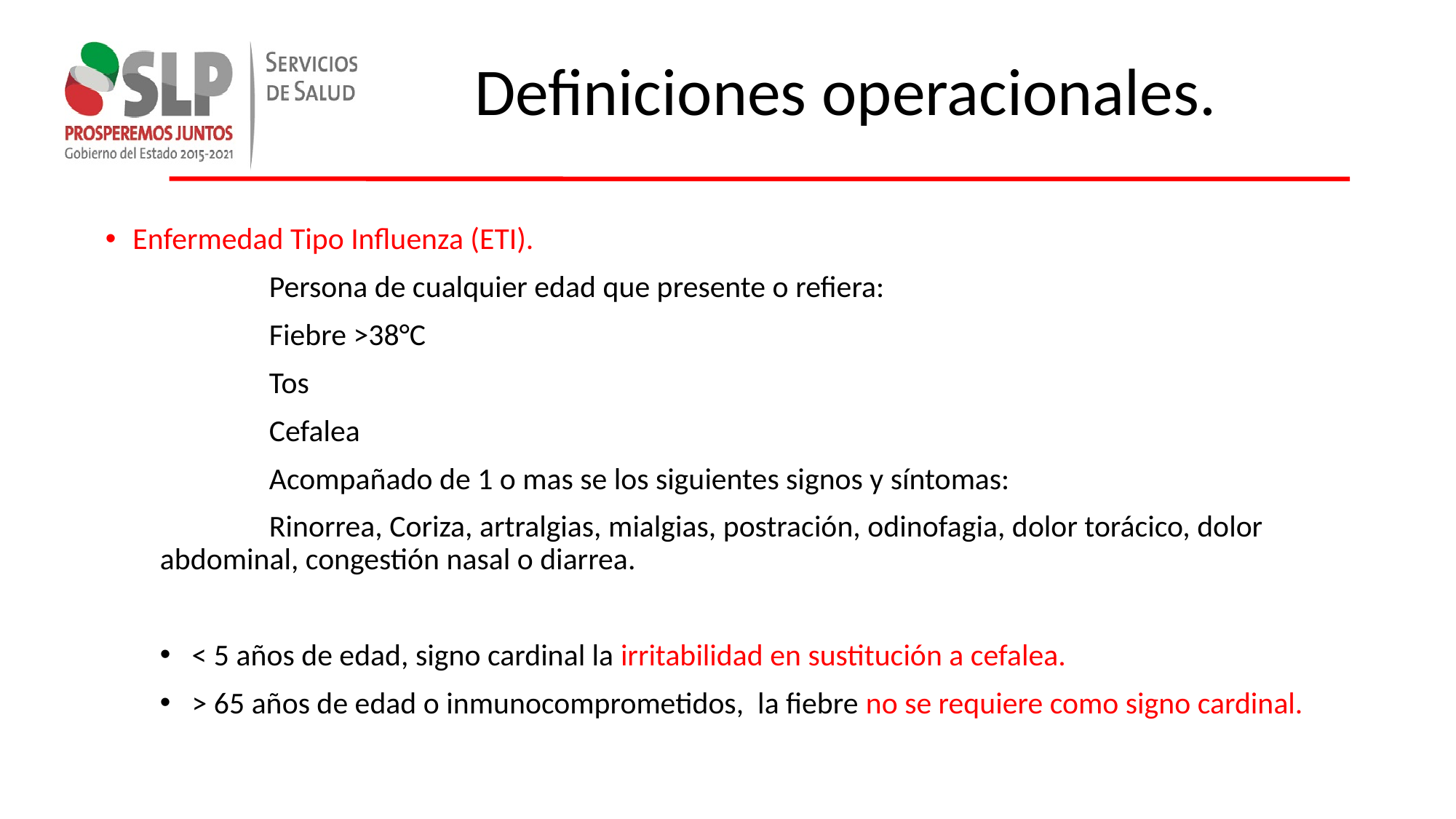

# Definiciones operacionales.
Enfermedad Tipo Influenza (ETI).
	Persona de cualquier edad que presente o refiera:
	Fiebre >38°C
	Tos
	Cefalea
	Acompañado de 1 o mas se los siguientes signos y síntomas:
	Rinorrea, Coriza, artralgias, mialgias, postración, odinofagia, dolor torácico, dolor abdominal, congestión nasal o diarrea.

< 5 años de edad, signo cardinal la irritabilidad en sustitución a cefalea.
> 65 años de edad o inmunocomprometidos,  la fiebre no se requiere como signo cardinal.